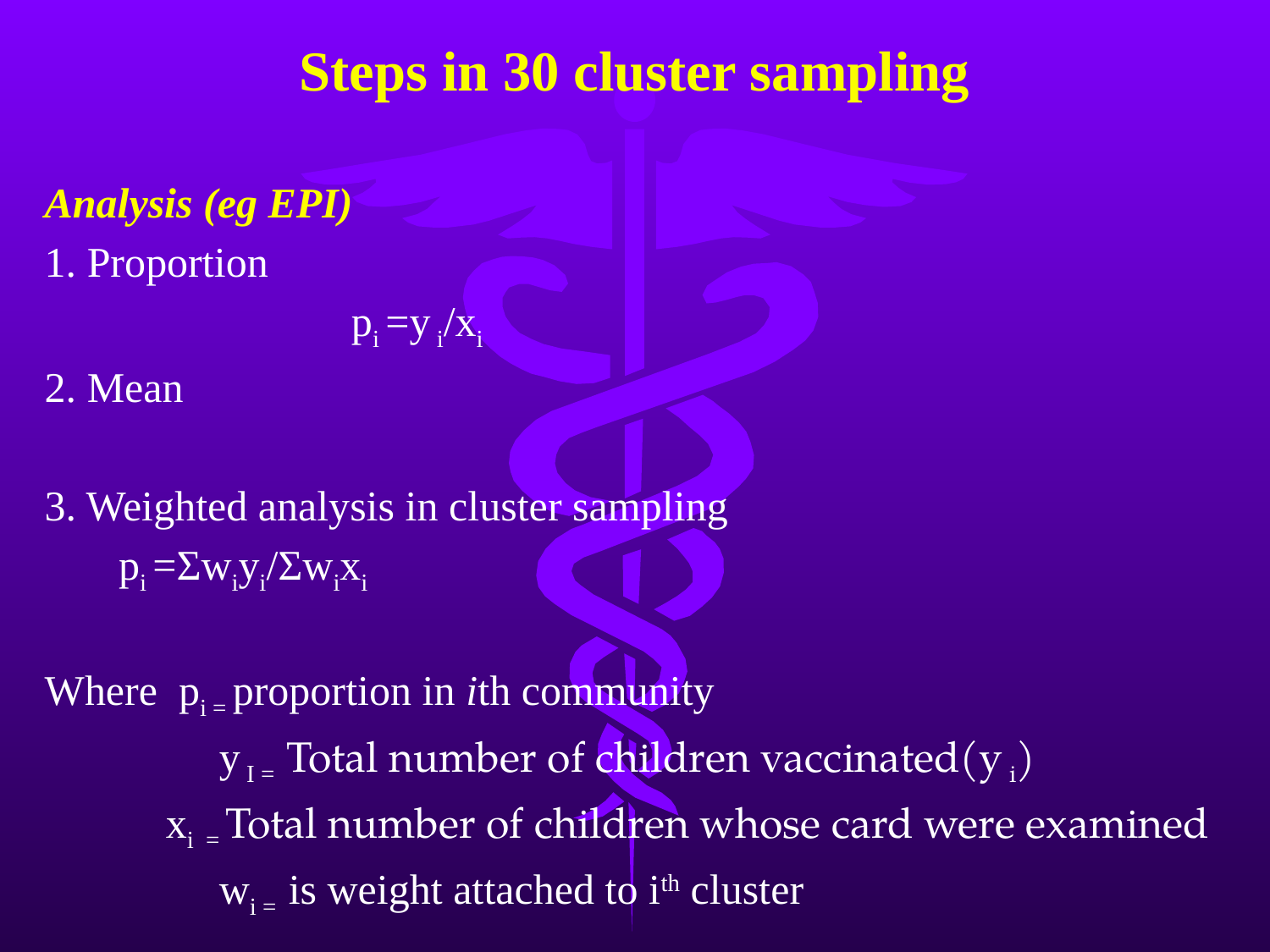

# Steps in 30 cluster sampling
Analysis (eg EPI)
1. Proportion
                             pi =y i/xi
2. Mean

3. Weighted analysis in cluster sampling
       pi =Σwiyi/Σwixi

Where  pi = proportion in ith community
		y I =  Total number of children vaccinated(y i)
	            xi  = Total number of children whose card were examined
 		wi =  is weight attached to ith cluster